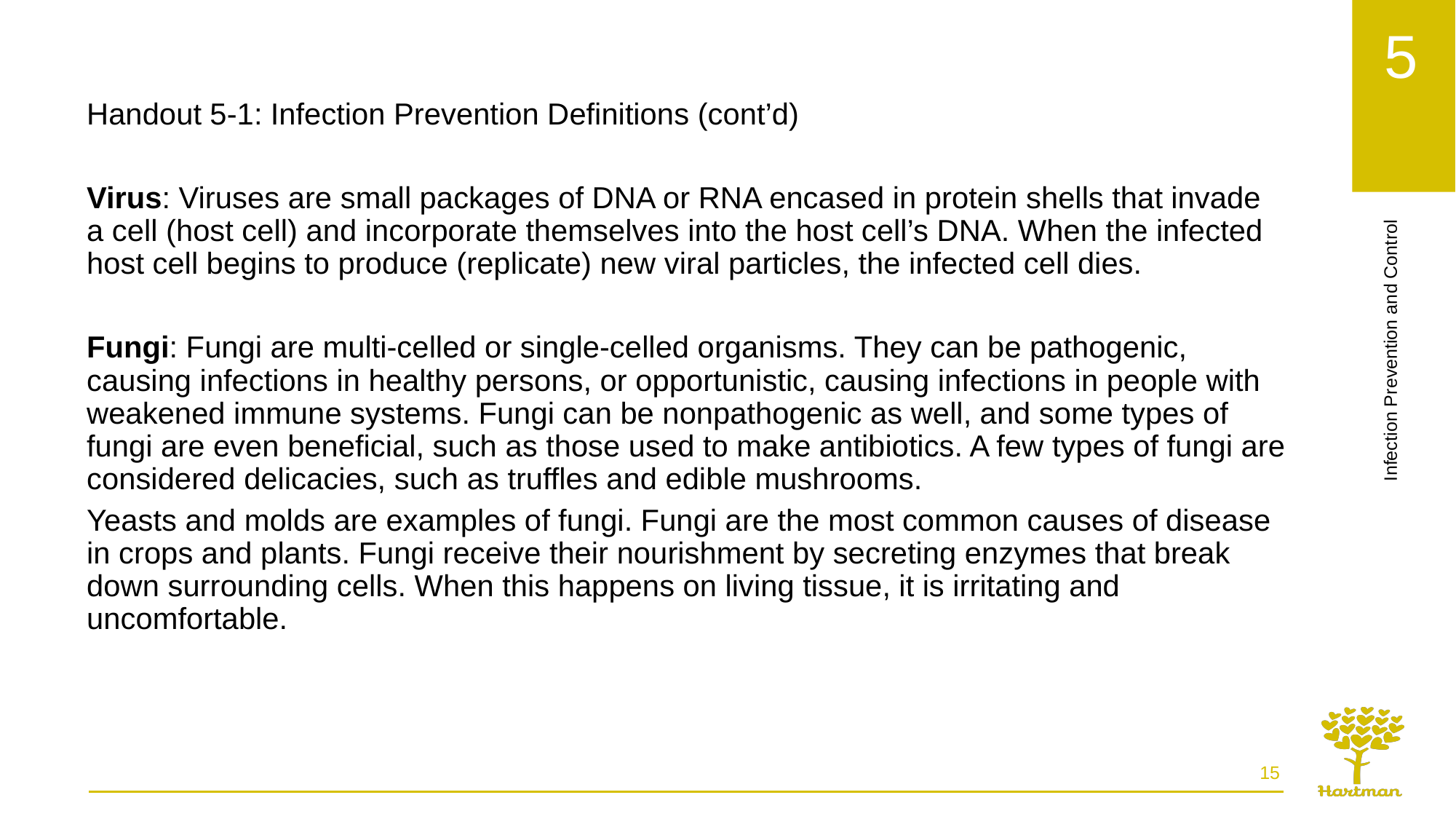

Handout 5-1: Infection Prevention Definitions (cont’d)

Virus: Viruses are small packages of DNA or RNA encased in protein shells that invade a cell (host cell) and incorporate themselves into the host cell’s DNA. When the infected host cell begins to produce (replicate) new viral particles, the infected cell dies.

Fungi: Fungi are multi-celled or single-celled organisms. They can be pathogenic, causing infections in healthy persons, or opportunistic, causing infections in people with weakened immune systems. Fungi can be nonpathogenic as well, and some types of fungi are even beneficial, such as those used to make antibiotics. A few types of fungi are considered delicacies, such as truffles and edible mushrooms.
Yeasts and molds are examples of fungi. Fungi are the most common causes of disease in crops and plants. Fungi receive their nourishment by secreting enzymes that break down surrounding cells. When this happens on living tissue, it is irritating and uncomfortable.

15